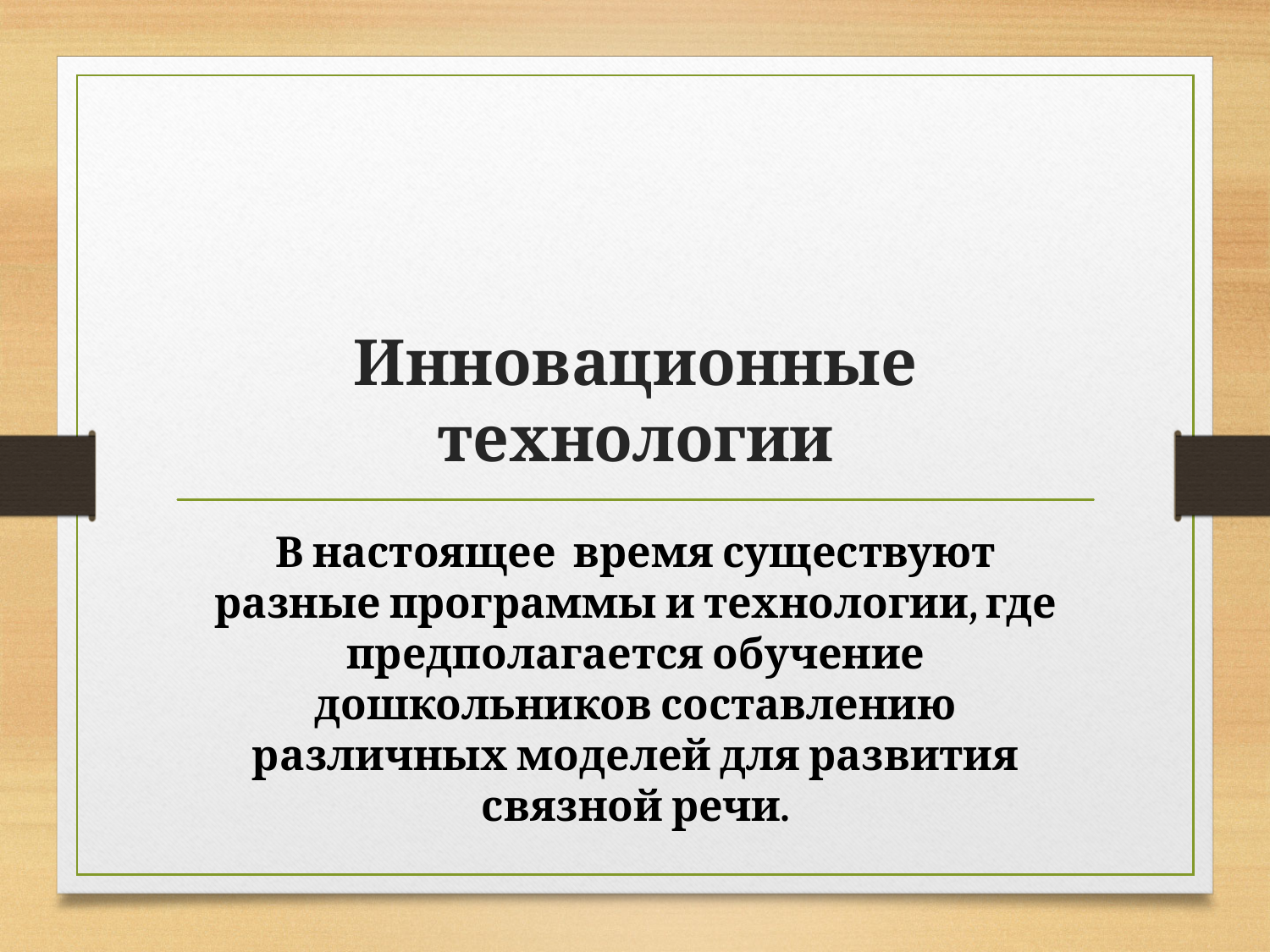

# Инновационные технологии
В настоящее  время существуют разные программы и технологии, где предполагается обучение дошкольников составлению различных моделей для развития связной речи.